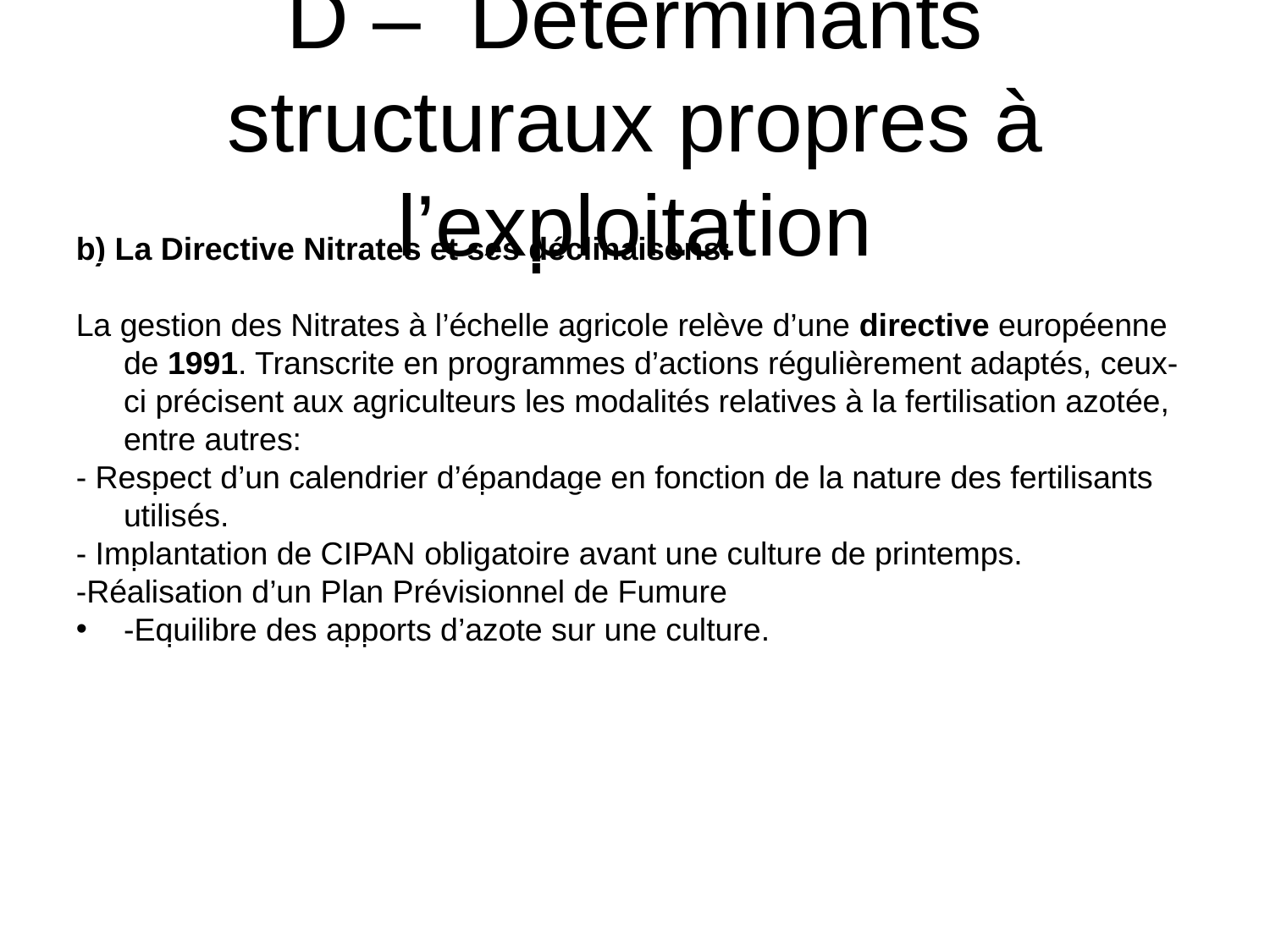

D –  Déterminants structuraux propres à l’exploitation
b) La Directive Nitrates et ses déclinaisons:

La gestion des Nitrates à l’échelle agricole relève d’une directive européenne de 1991. Transcrite en programmes d’actions régulièrement adaptés, ceux-ci précisent aux agriculteurs les modalités relatives à la fertilisation azotée, entre autres:
- Respect d’un calendrier d’épandage en fonction de la nature des fertilisants utilisés.
- Implantation de CIPAN obligatoire avant une culture de printemps.
-Réalisation d’un Plan Prévisionnel de Fumure
-Equilibre des apports d’azote sur une culture.